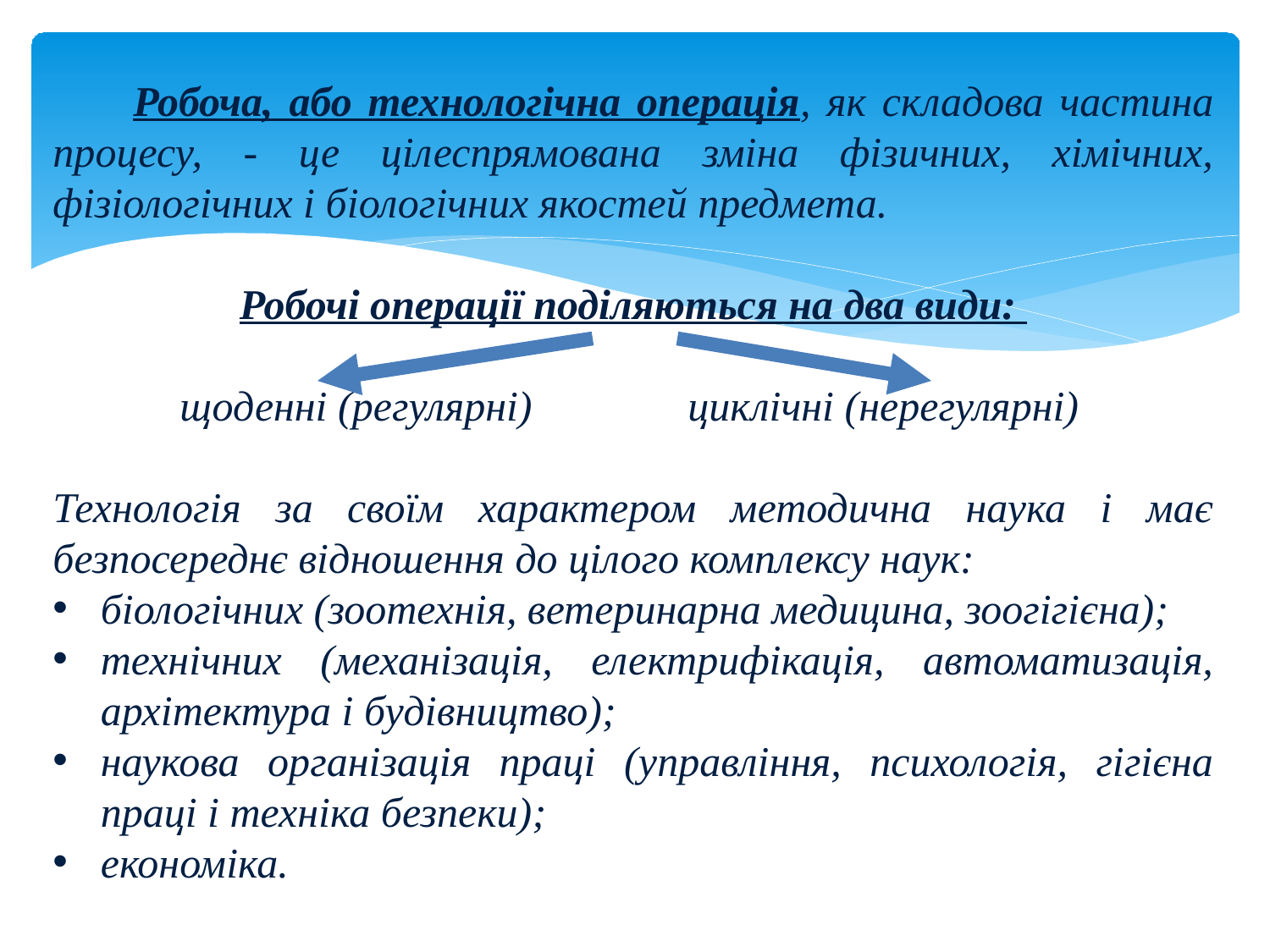

Робоча, або технологічна операція, як складова частина процесу, - це цілеспрямована зміна фізичних, хімічних, фізіологічних і біологічних якостей предмета.

Робочі операції поділяються на два види:

	щоденні (регулярні)		циклічні (нерегулярні)

Технологія за своїм характером методична наука і має безпосереднє відношення до цілого комплексу наук:
біологічних (зоотехнія, ветеринарна медицина, зоогігієна);
технічних (механізація, електрифікація, автоматизація, архітектура і будівництво);
наукова організація праці (управління, психологія, гігієна праці і техніка безпеки);
економіка.